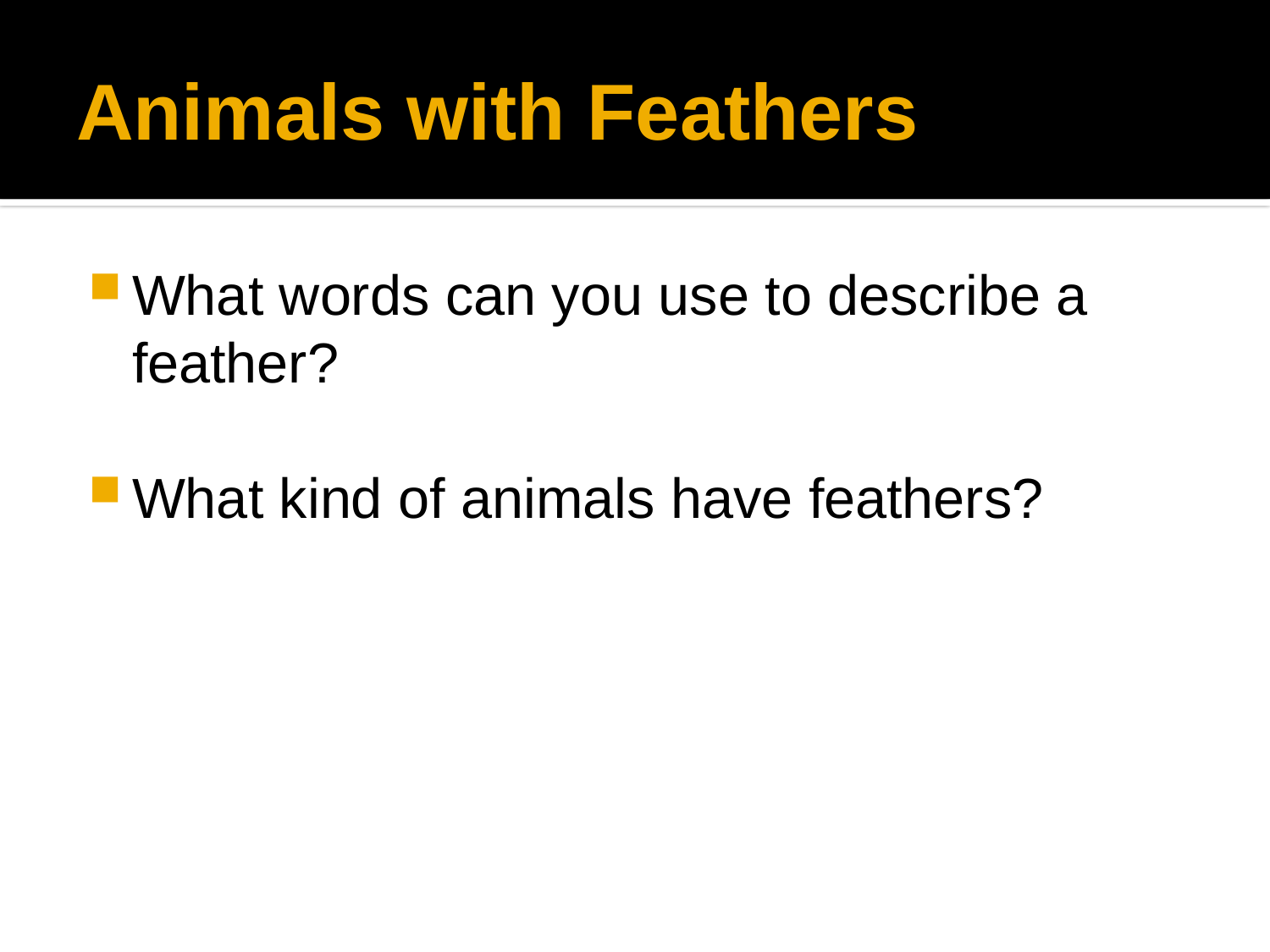

# Animals with Feathers
What words can you use to describe a feather?

What kind of animals have feathers?